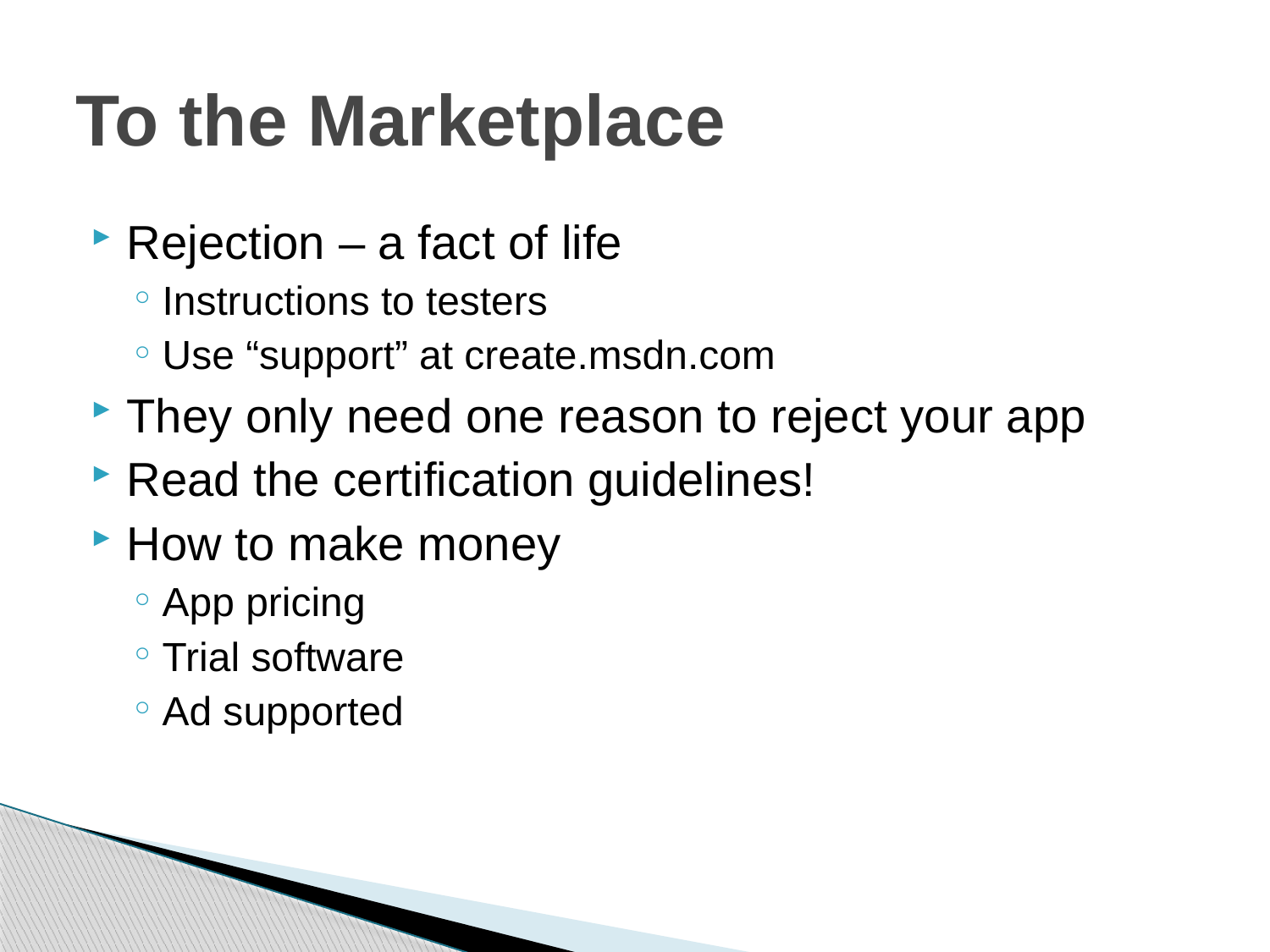

# To the Marketplace
Rejection – a fact of life
Instructions to testers
Use “support” at create.msdn.com
They only need one reason to reject your app
Read the certification guidelines!
How to make money
App pricing
Trial software
Ad supported